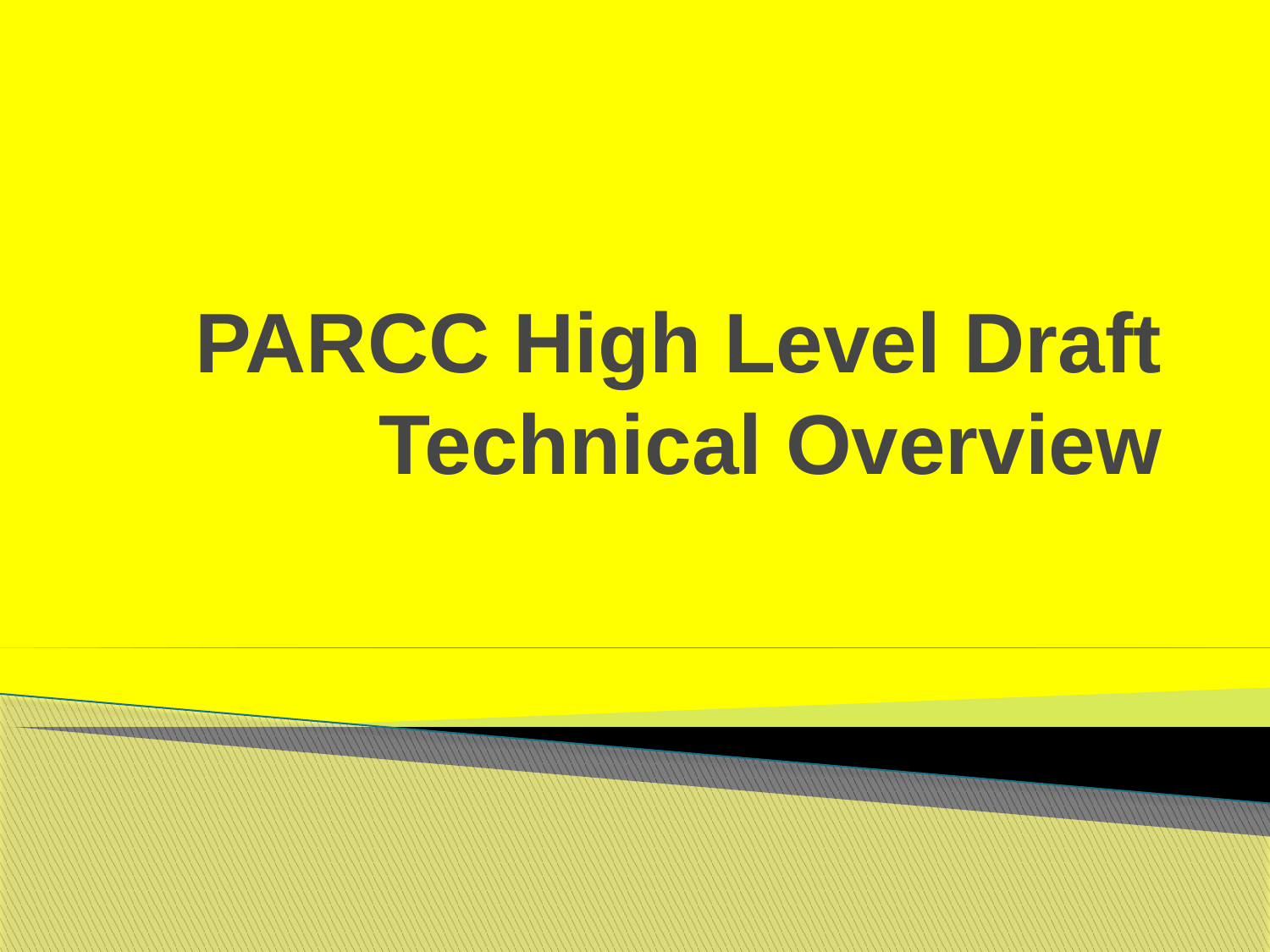

# PARCC High Level Draft Technical Overview